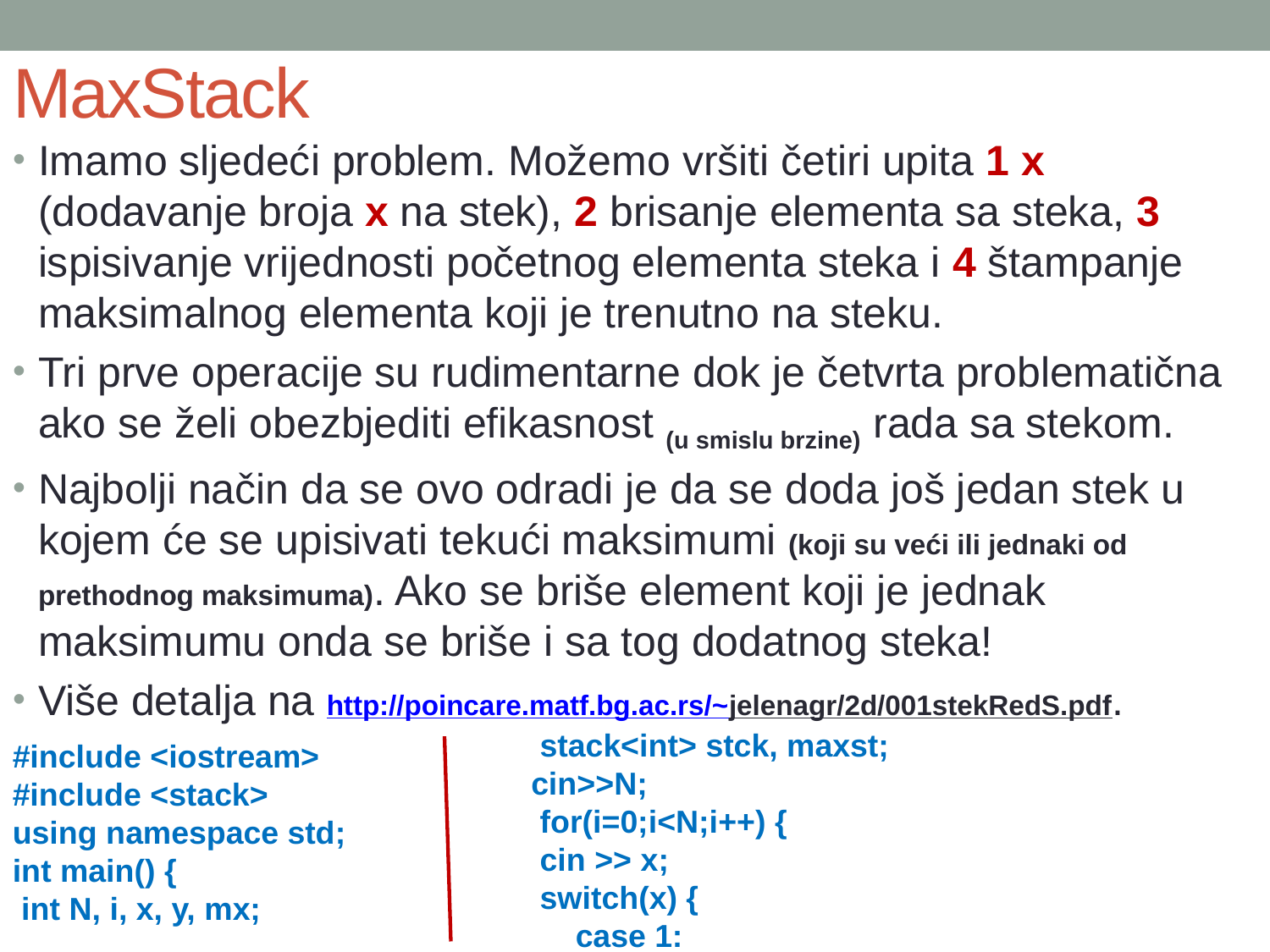

# MaxStack
Imamo sljedeći problem. Možemo vršiti četiri upita 1 x (dodavanje broja x na stek), 2 brisanje elementa sa steka, 3 ispisivanje vrijednosti početnog elementa steka i 4 štampanje maksimalnog elementa koji je trenutno na steku.
Tri prve operacije su rudimentarne dok je četvrta problematična ako se želi obezbjediti efikasnost (u smislu brzine) rada sa stekom.
Najbolji način da se ovo odradi je da se doda još jedan stek u kojem će se upisivati tekući maksimumi (koji su veći ili jednaki od prethodnog maksimuma). Ako se briše element koji je jednak maksimumu onda se briše i sa tog dodatnog steka!
Više detalja na http://poincare.matf.bg.ac.rs/~jelenagr/2d/001stekRedS.pdf.
 stack<int> stck, maxst;
cin>>N;
 for(i=0;i<N;i++) {
 cin >> x;
 switch(x) {
     case 1:
#include <iostream>
#include <stack>
using namespace std;
int main() {
 int N, i, x, y, mx;